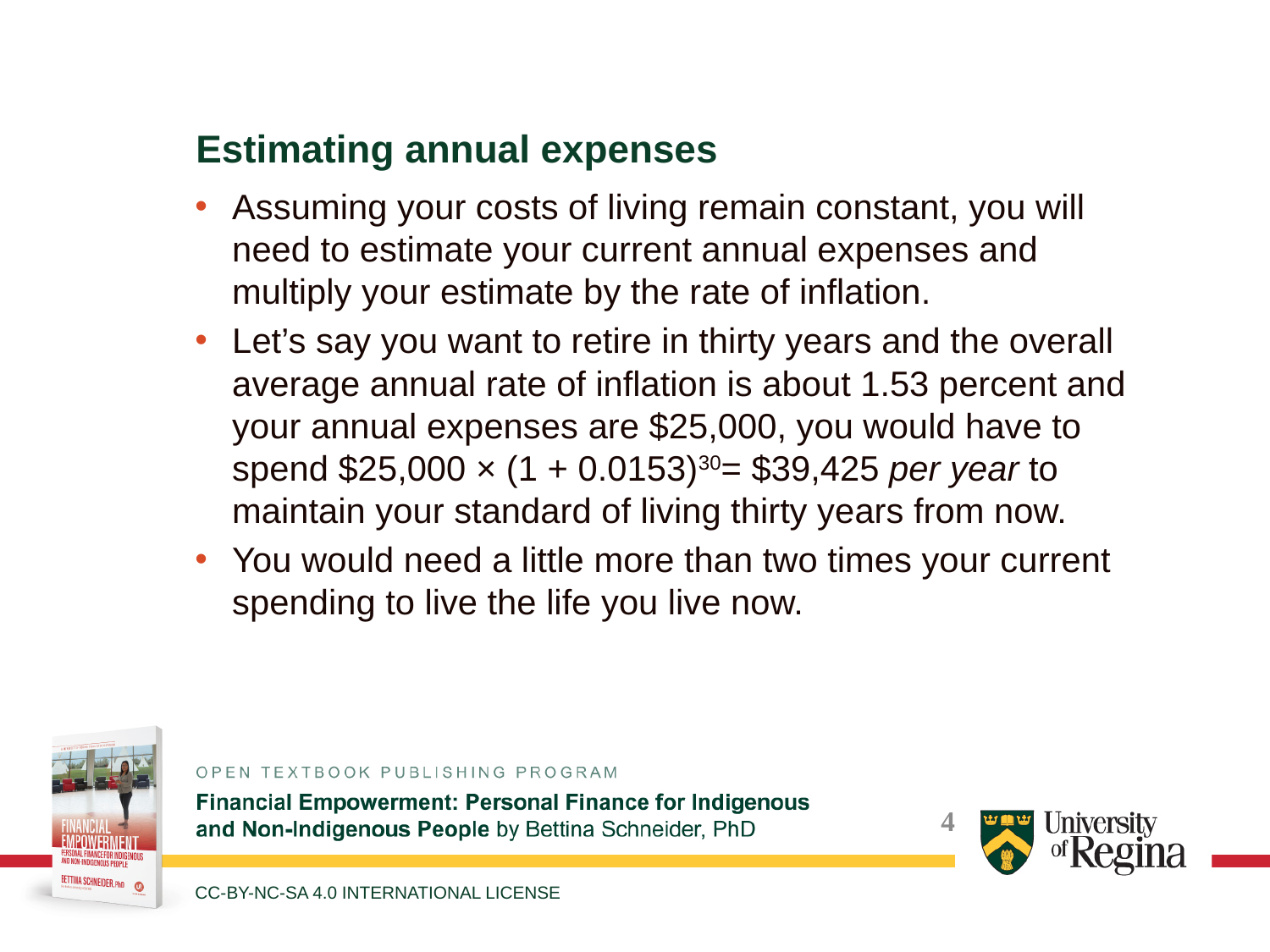

Estimating annual expenses
Assuming your costs of living remain constant, you will need to estimate your current annual expenses and multiply your estimate by the rate of inflation.
Let’s say you want to retire in thirty years and the overall average annual rate of inflation is about 1.53 percent and your annual expenses are $25,000, you would have to spend $25,000 × (1 + 0.0153)30= $39,425 per year to maintain your standard of living thirty years from now.
You would need a little more than two times your current spending to live the life you live now.
CC-BY-NC-SA 4.0 INTERNATIONAL LICENSE